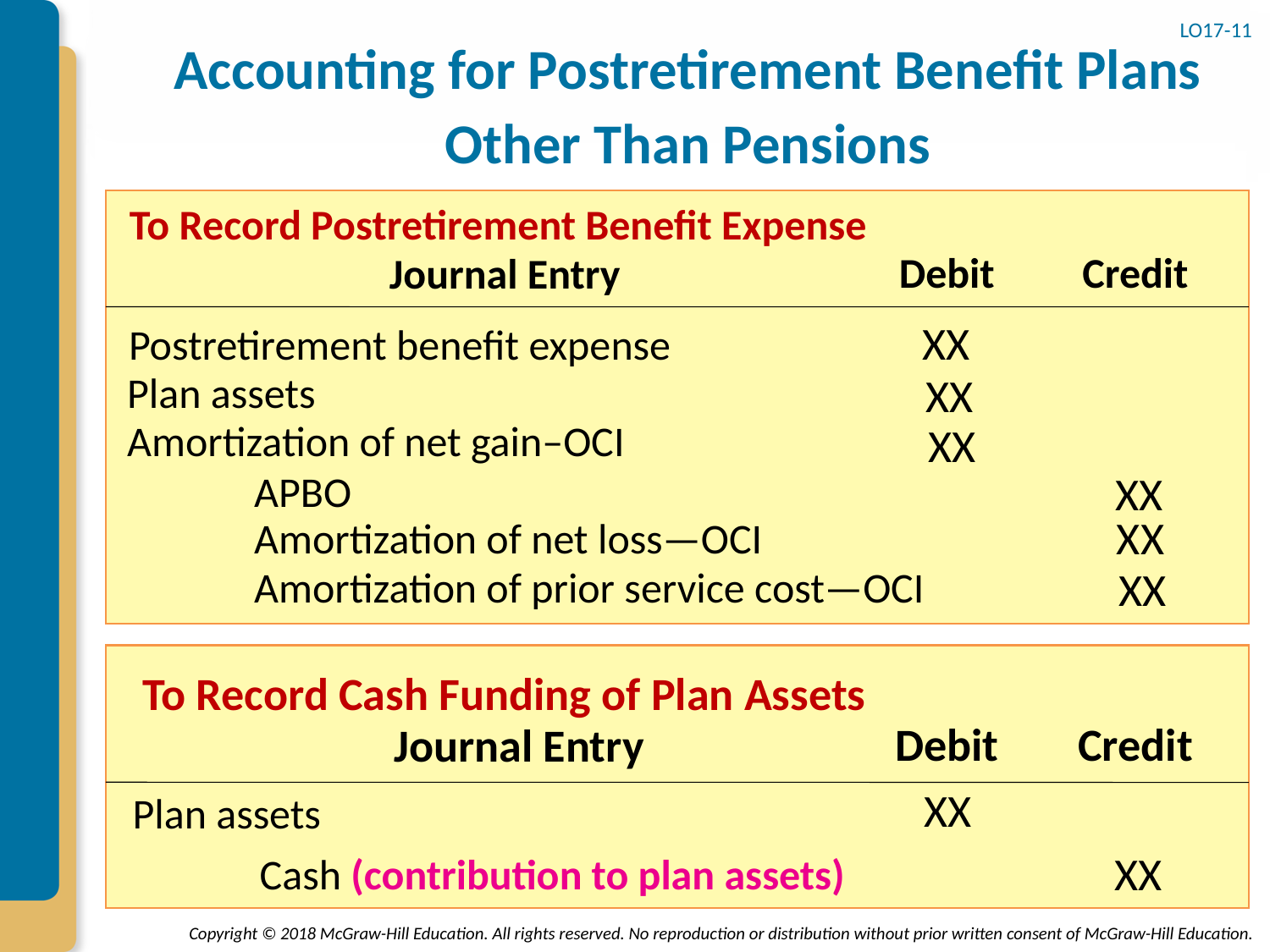

# Accounting for Postretirement Benefit Plans Other Than Pensions
LO17-11

To Record Postretirement Benefit Expense
Debit
Credit
Journal Entry
XX
Postretirement benefit expense
Plan assets
XX
Amortization of net gain–OCI
XX
XX
	APBO
XX
	Amortization of net loss—OCI
XX
	Amortization of prior service cost—OCI

To Record Cash Funding of Plan Assets
Debit
Credit
Journal Entry
XX
Plan assets
XX
	Cash (contribution to plan assets)